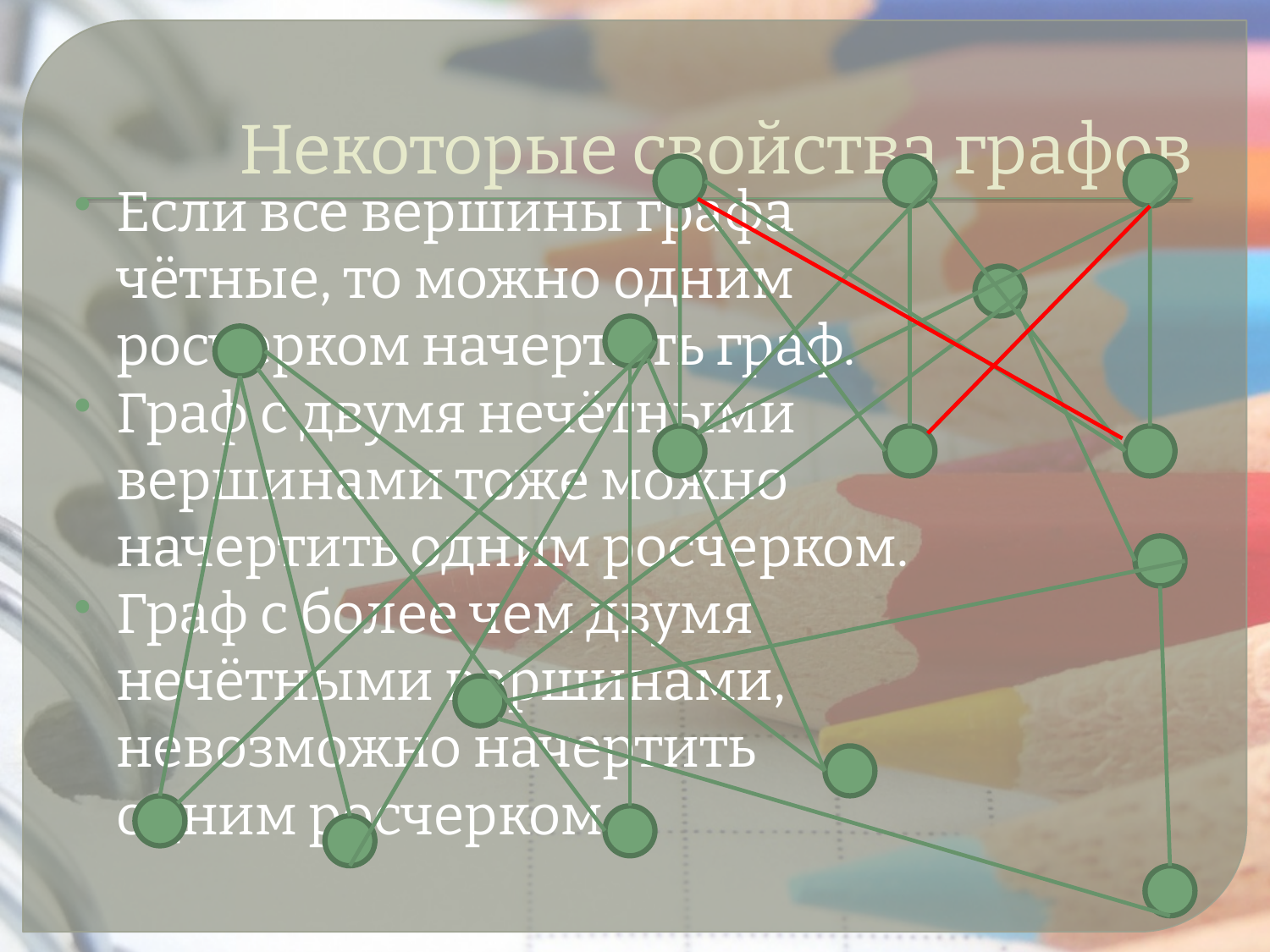

# Некоторые свойства графов

Если все вершины графа чётные, то можно одним росчерком начертить граф.
Граф с двумя нечётными вершинами тоже можно начертить одним росчерком.
Граф с более чем двумя нечётными вершинами, невозможно начертить одним росчерком.